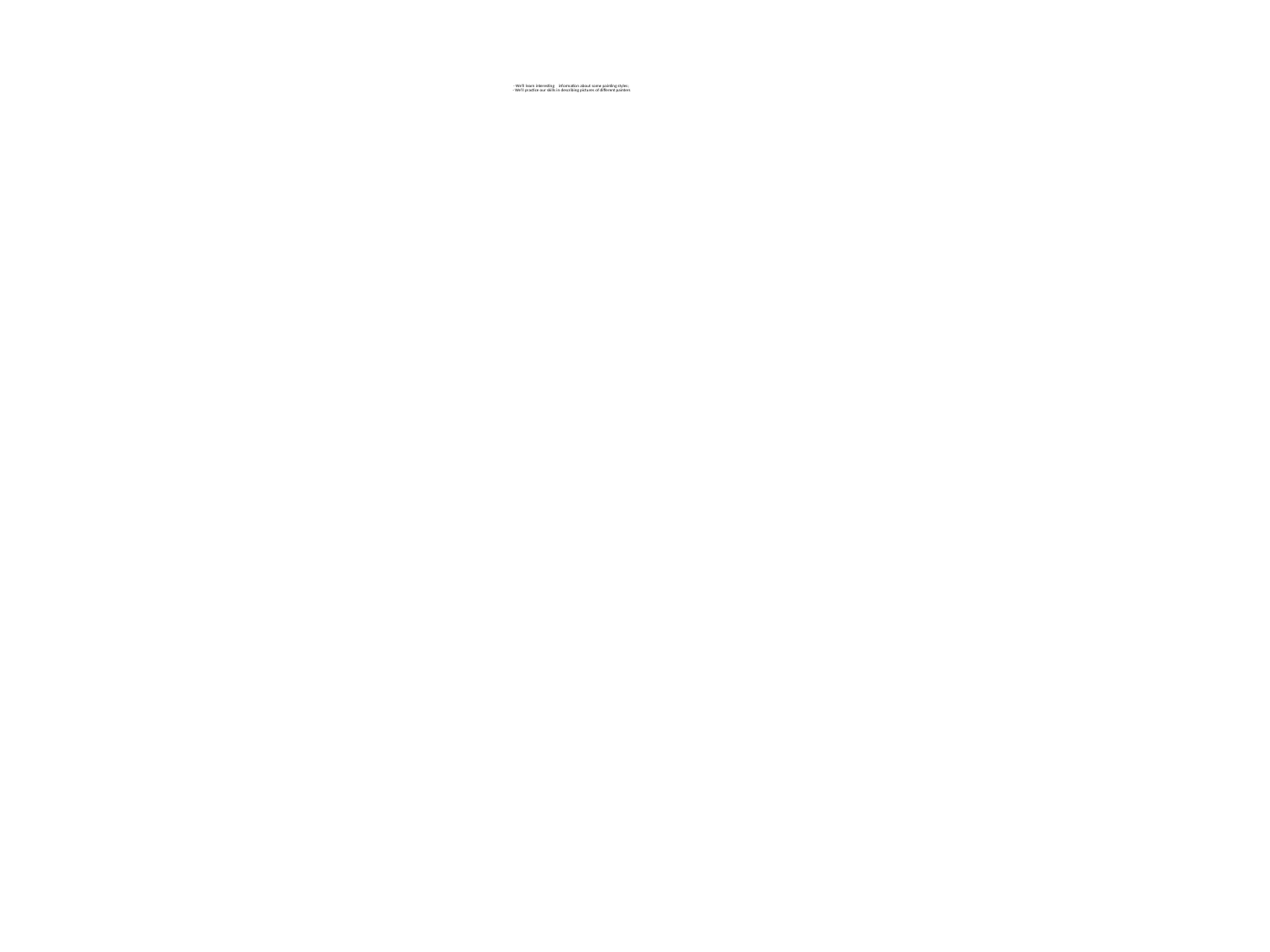

- We’ll learn interesting    information about some painting styles;
- We’ll practice our skills in describing pictures of different painters